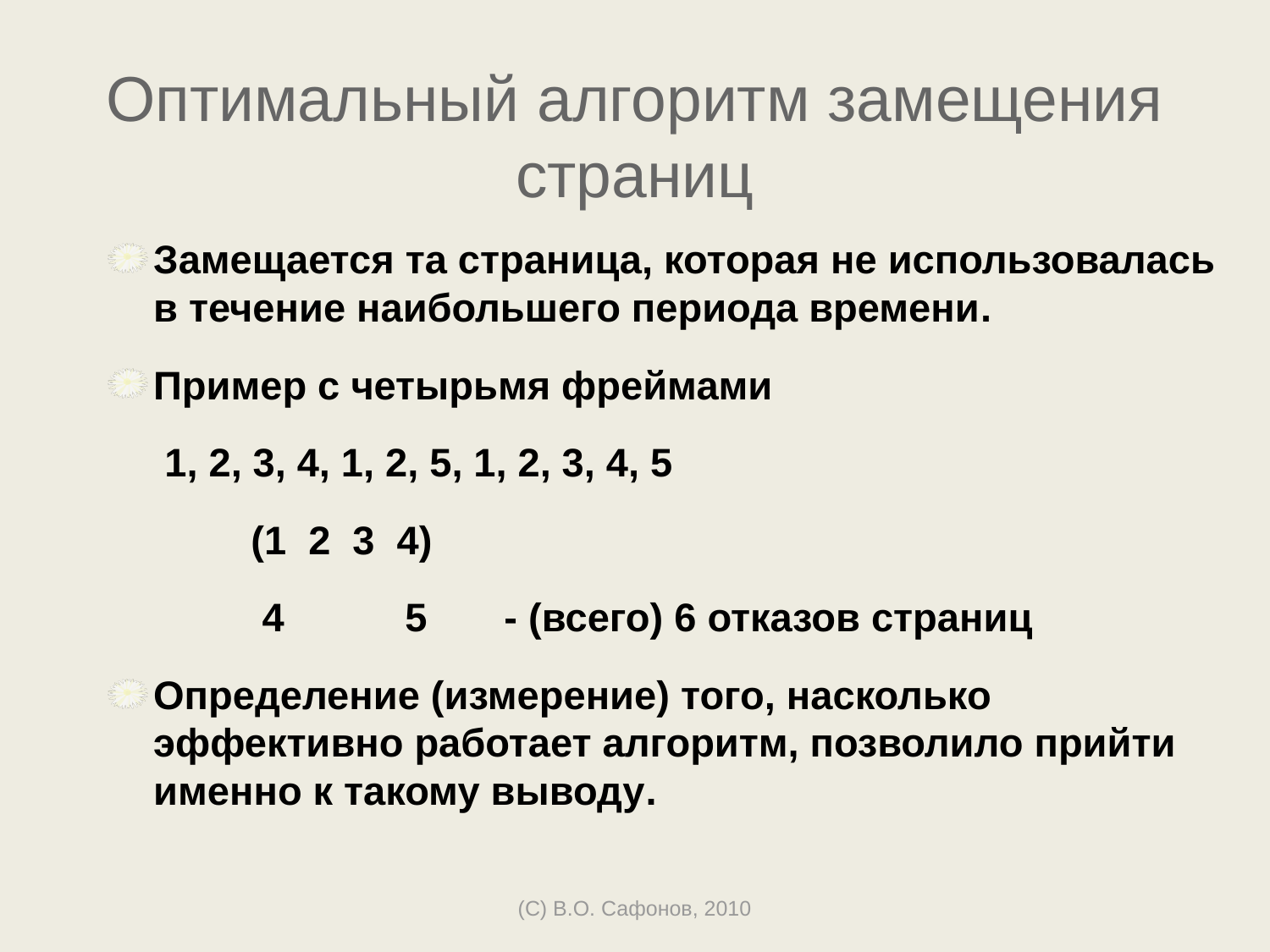

# Оптимальный алгоритм замещения страниц
Замещается та страница, которая не использовалась в течение наибольшего периода времени.
Пример с четырьмя фреймами
		 1, 2, 3, 4, 1, 2, 5, 1, 2, 3, 4, 5
             (1  2  3  4)
              4           5       - (всего) 6 отказов страниц
Определение (измерение) того, насколько эффективно работает алгоритм, позволило прийти именно к такому выводу.

(C) В.О. Сафонов, 2010